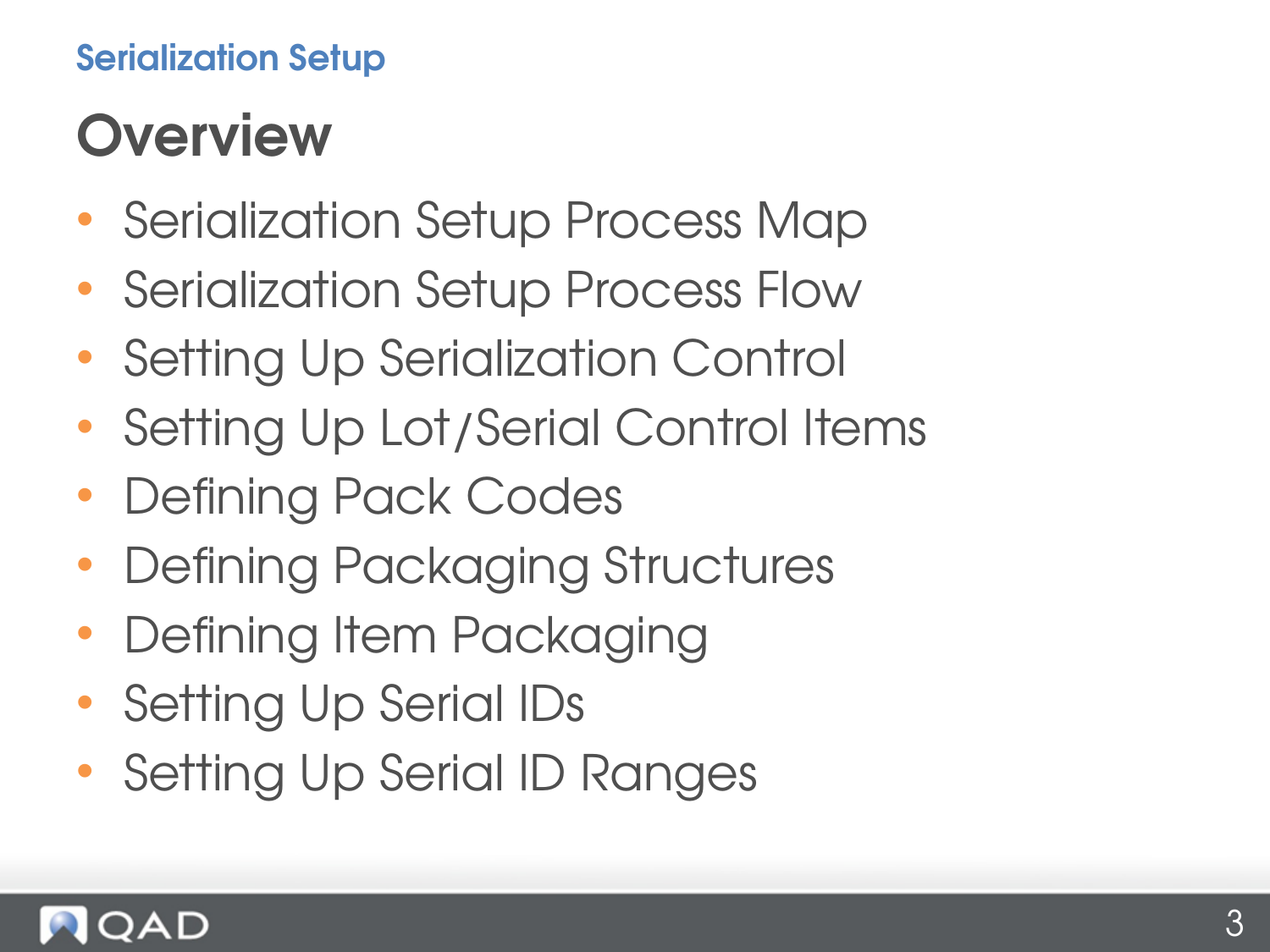

Serialization Setup
# Overview
Serialization Setup Process Map
Serialization Setup Process Flow
Setting Up Serialization Control
Setting Up Lot/Serial Control Items
Defining Pack Codes
Defining Packaging Structures
Defining Item Packaging
Setting Up Serial IDs
Setting Up Serial ID Ranges
3